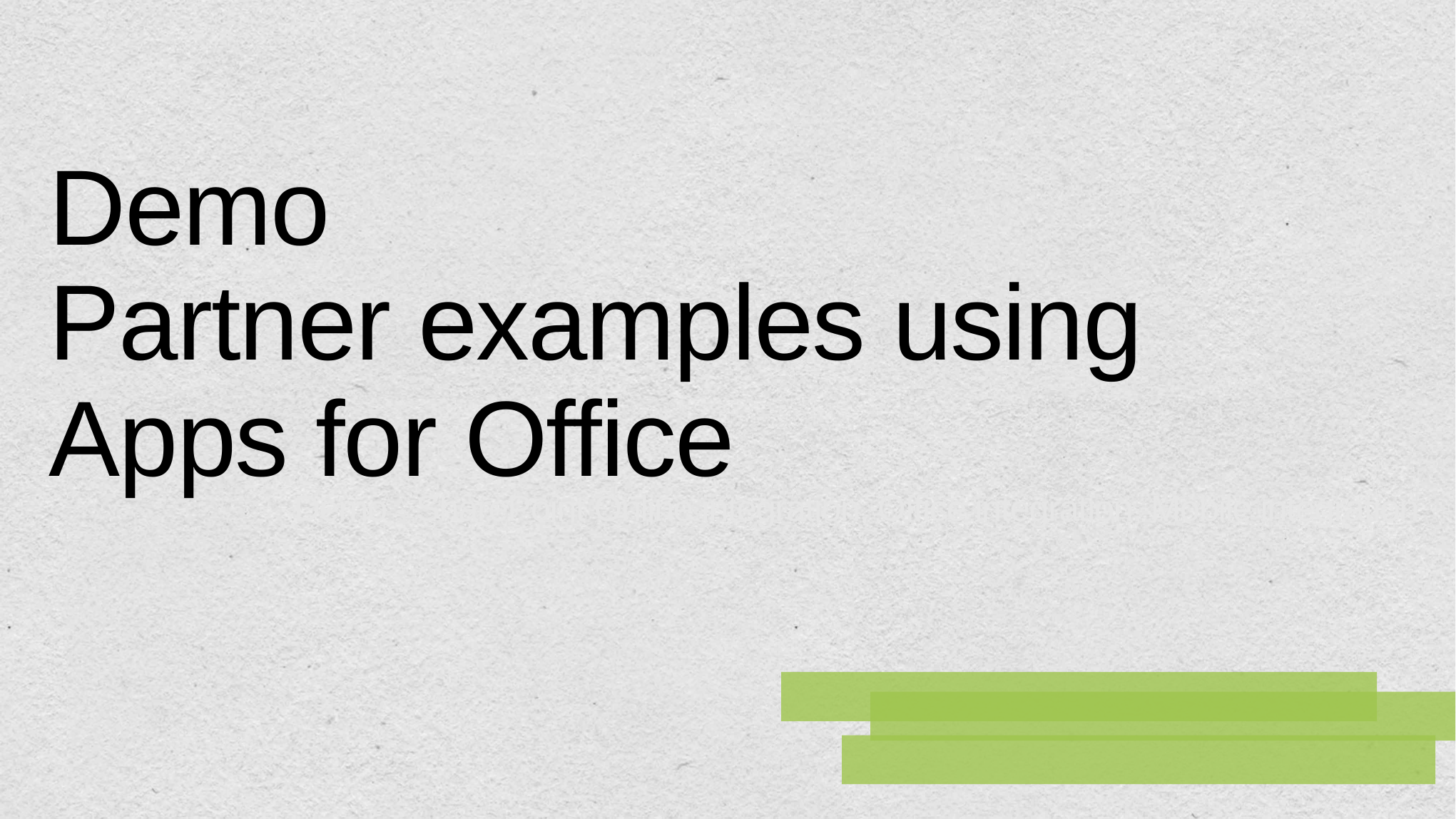

# Demo Partner examples using Apps for Office

Demo - SharePoint Online integration, Office integration, Mobile integration